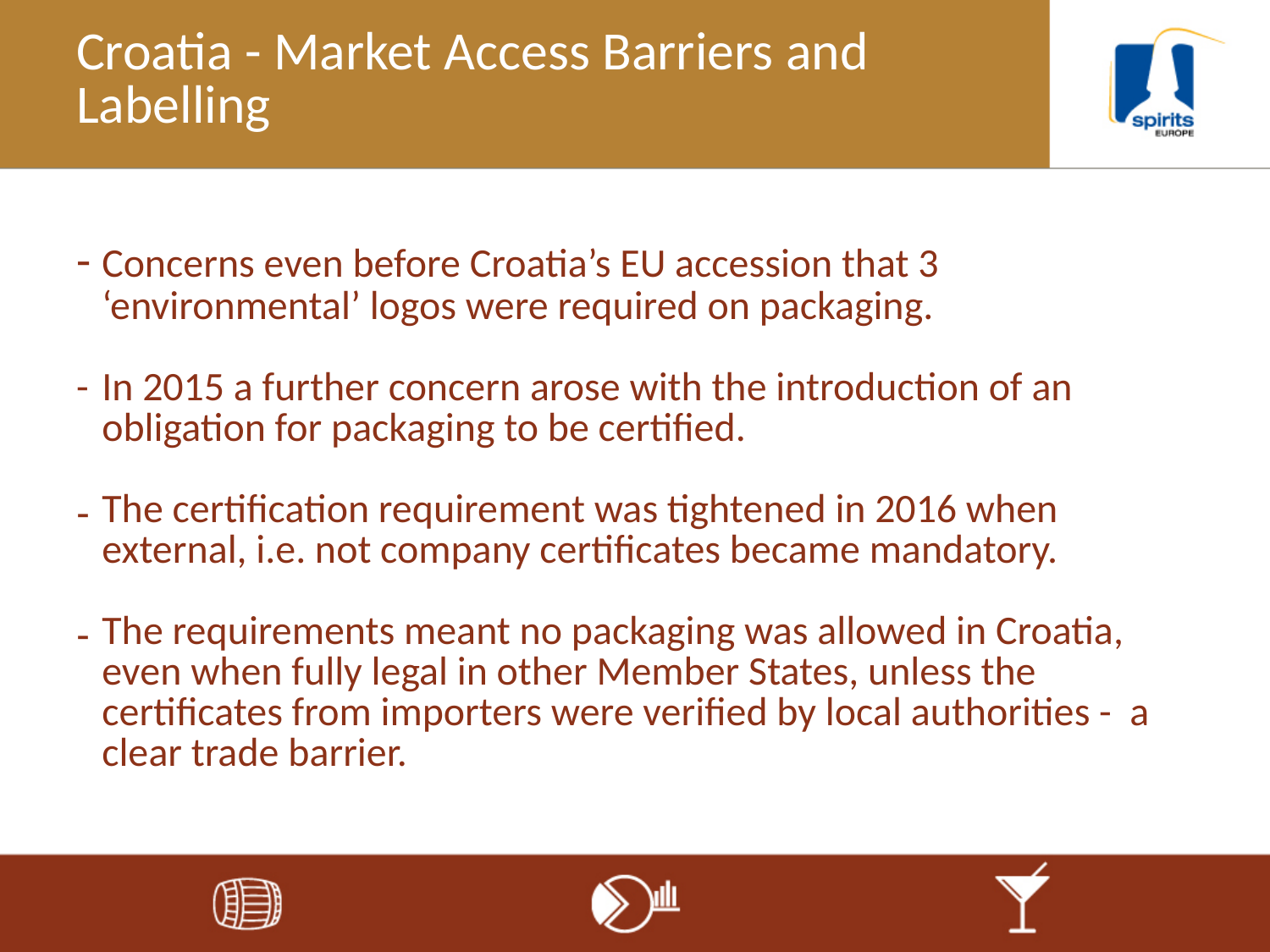

# Croatia - Market Access Barriers and Labelling
-	Concerns even before Croatia’s EU accession that 3 ‘environmental’ logos were required on packaging.

-	In 2015 a further concern arose with the introduction of an obligation for packaging to be certified.

The certification requirement was tightened in 2016 when external, i.e. not company certificates became mandatory.

The requirements meant no packaging was allowed in Croatia, even when fully legal in other Member States, unless the certificates from importers were verified by local authorities -  a clear trade barrier.